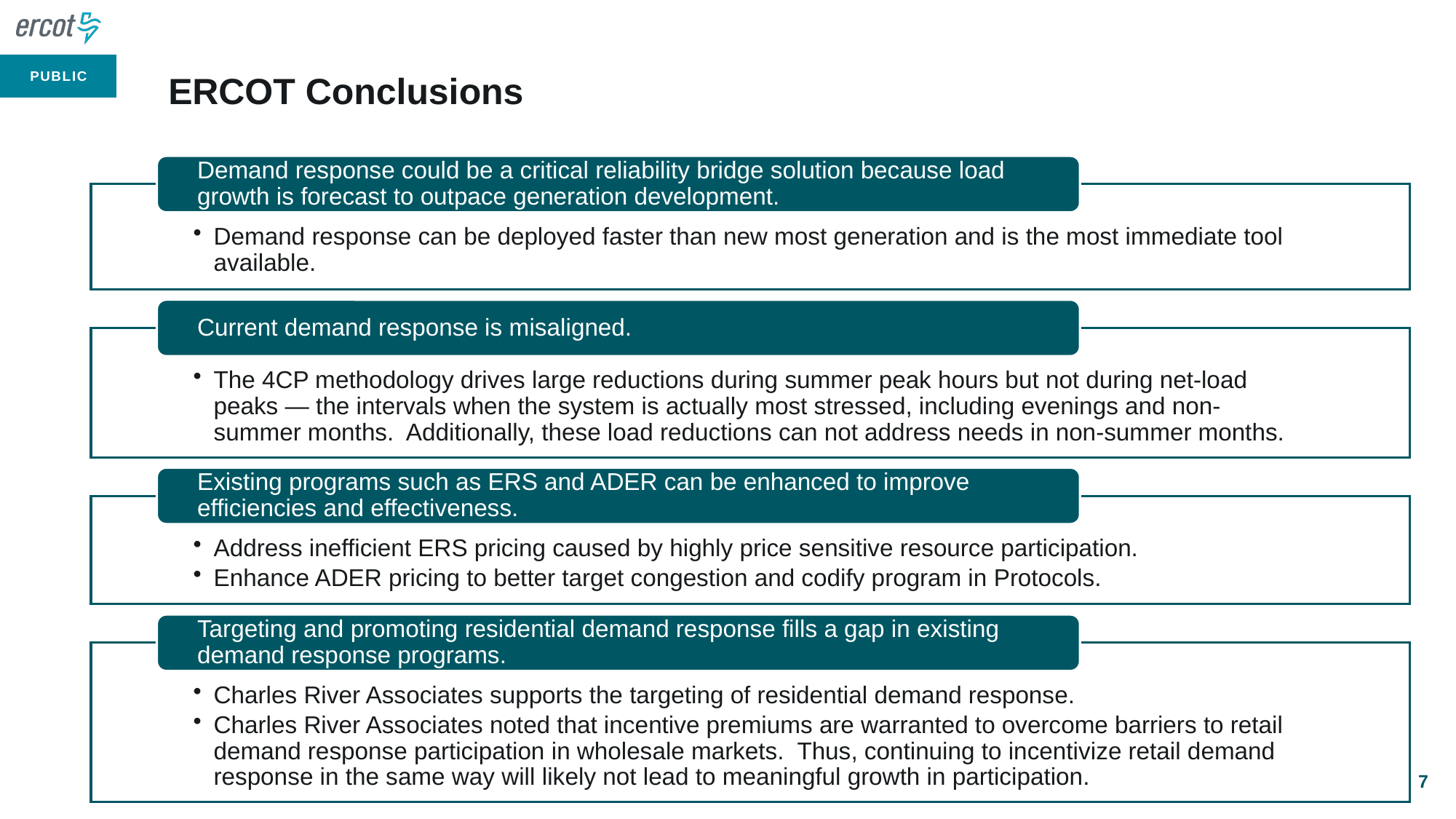

# ERCOT Conclusions
Demand response can be deployed faster than new most generation and is the most immediate tool available.
Demand response could be a critical reliability bridge solution because load growth is forecast to outpace generation development.
The 4CP methodology drives large reductions during summer peak hours but not during net-load peaks — the intervals when the system is actually most stressed, including evenings and non-summer months.  Additionally, these load reductions can not address needs in non-summer months.
Current demand response is misaligned.
Address inefficient ERS pricing caused by highly price sensitive resource participation.
Enhance ADER pricing to better target congestion and codify program in Protocols.
Existing programs such as ERS and ADER can be enhanced to improve efficiencies and effectiveness.
Charles River Associates supports the targeting of residential demand response.
Charles River Associates noted that incentive premiums are warranted to overcome barriers to retail demand response participation in wholesale markets.  Thus, continuing to incentivize retail demand response in the same way will likely not lead to meaningful growth in participation.
Targeting and promoting residential demand response fills a gap in existing demand response programs.
7